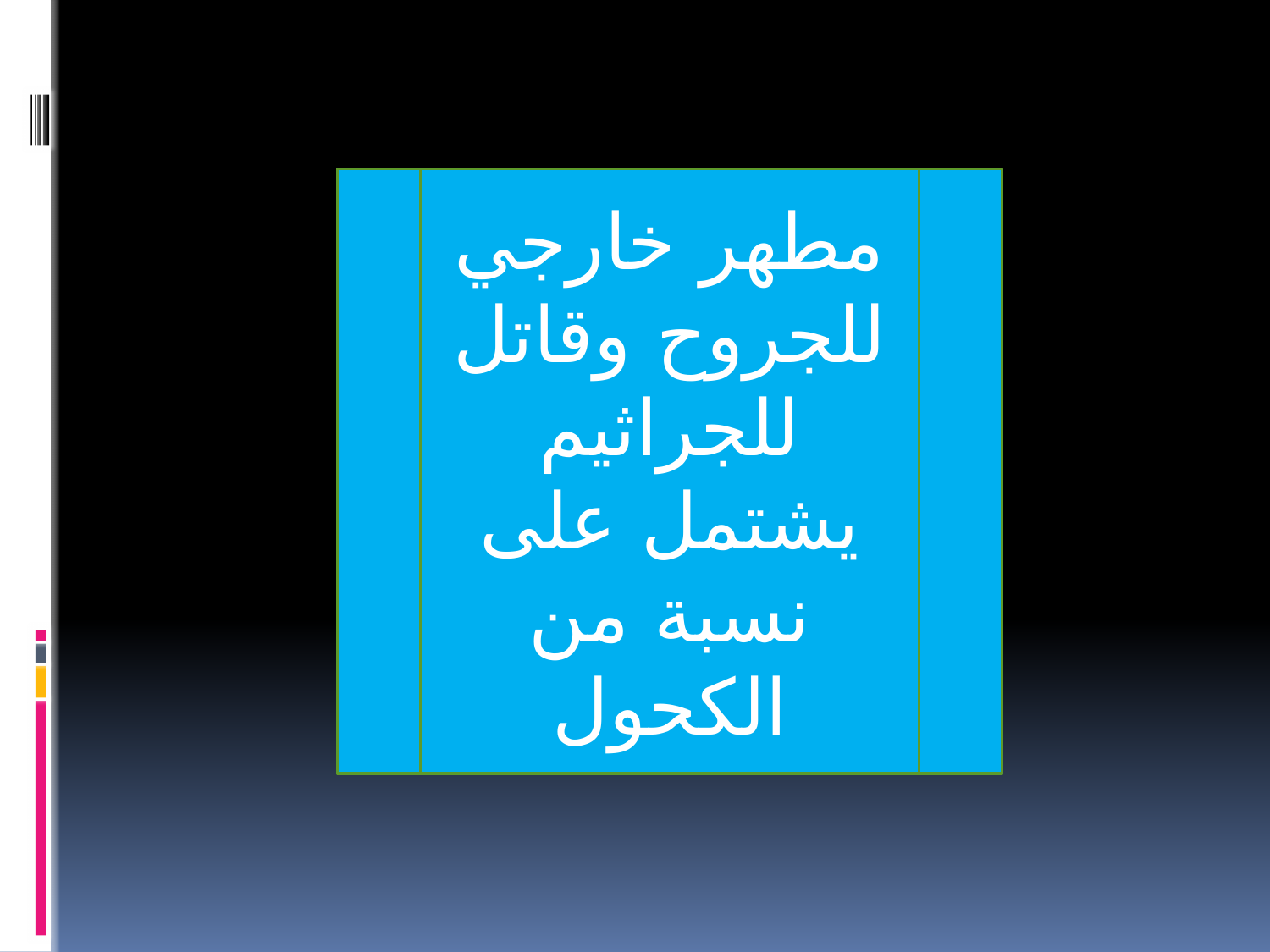

مطهر خارجي للجروح وقاتل للجراثيم يشتمل على نسبة من الكحول